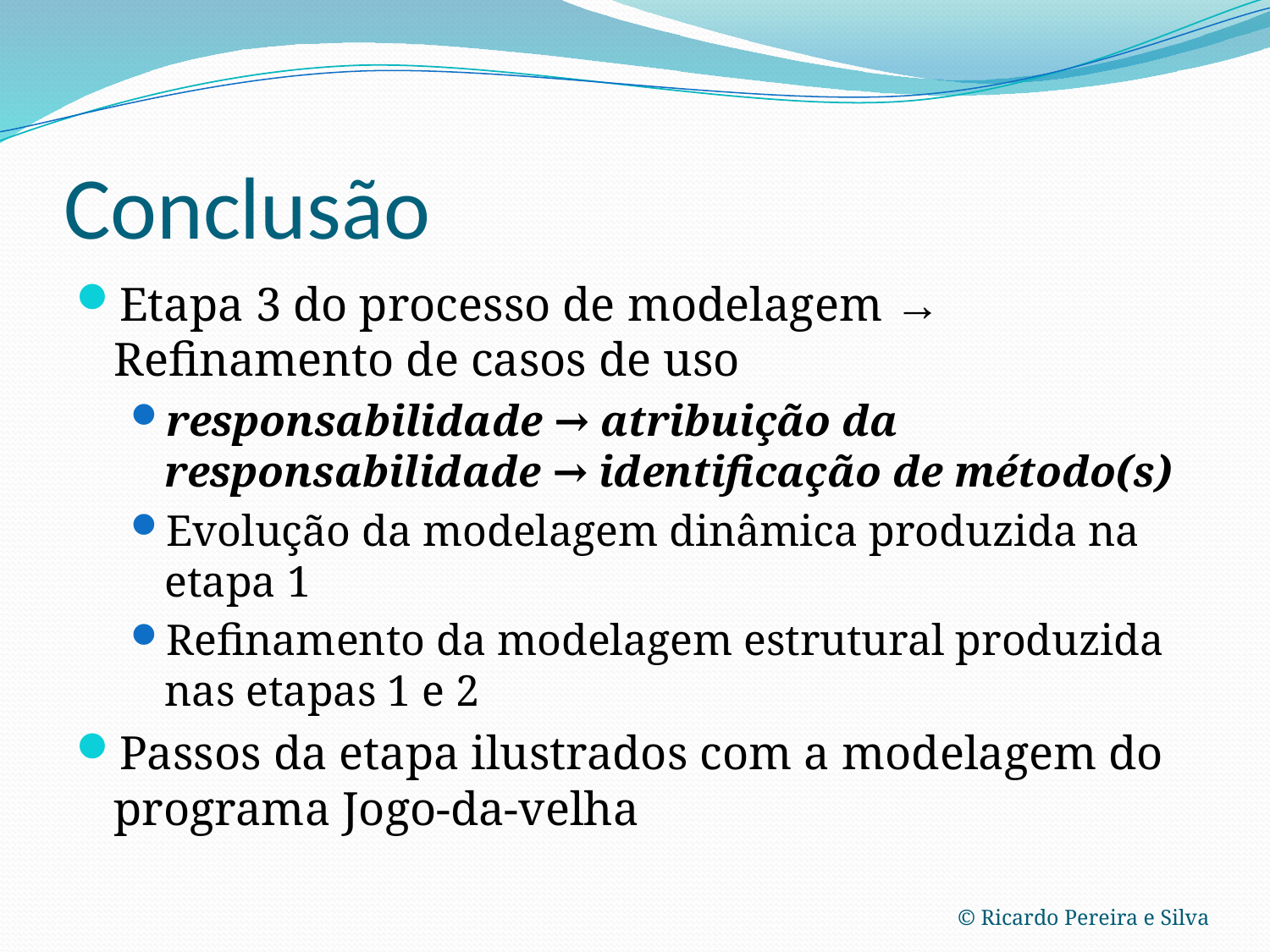

# Conclusão
Etapa 3 do processo de modelagem → Refinamento de casos de uso
responsabilidade → atribuição da responsabilidade → identificação de método(s)
Evolução da modelagem dinâmica produzida na etapa 1
Refinamento da modelagem estrutural produzida nas etapas 1 e 2
Passos da etapa ilustrados com a modelagem do programa Jogo-da-velha
© Ricardo Pereira e Silva